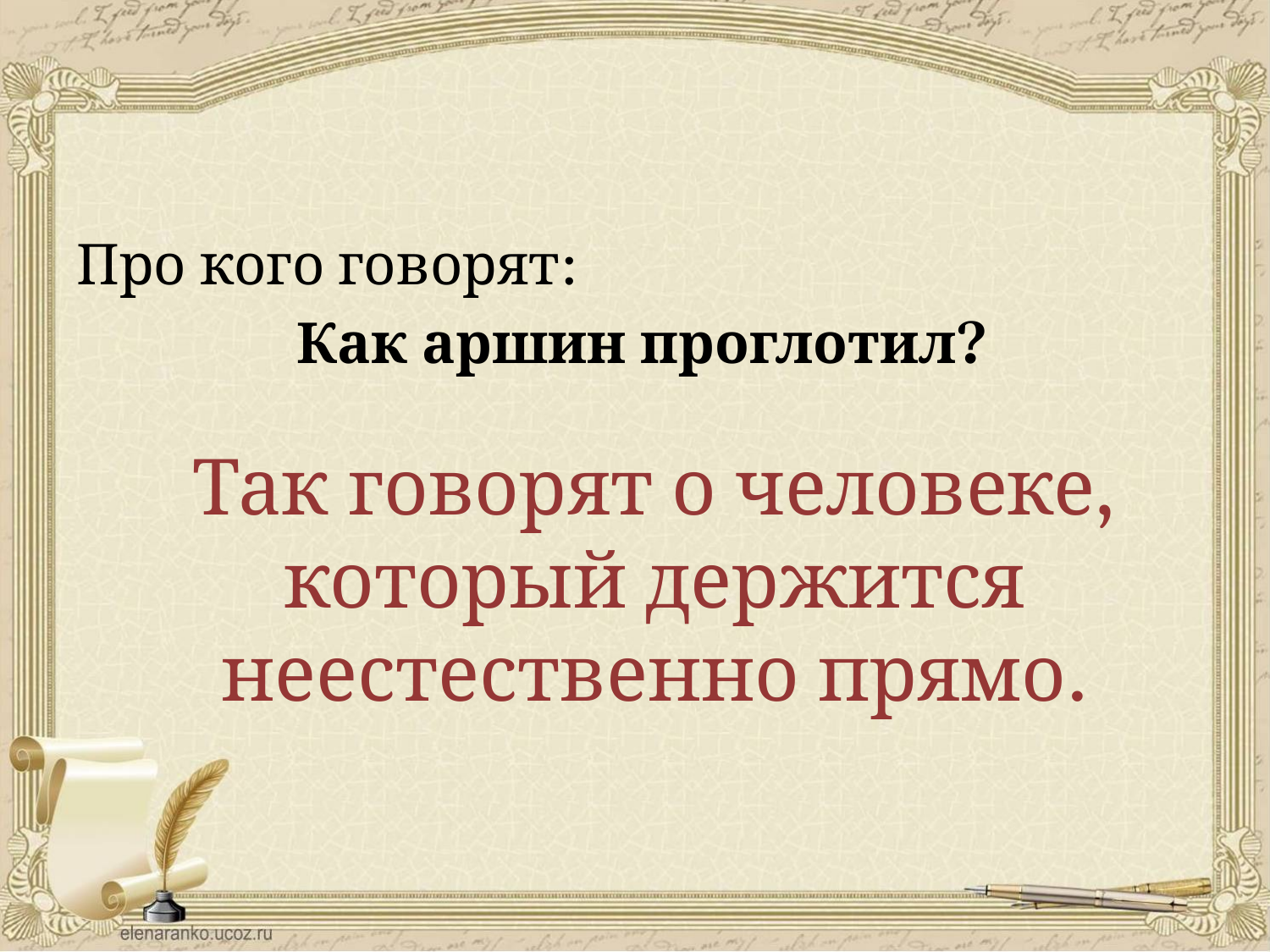

#
Про кого говорят:
 Как аршин проглотил?
Так говорят о человеке, который держится неестественно прямо.